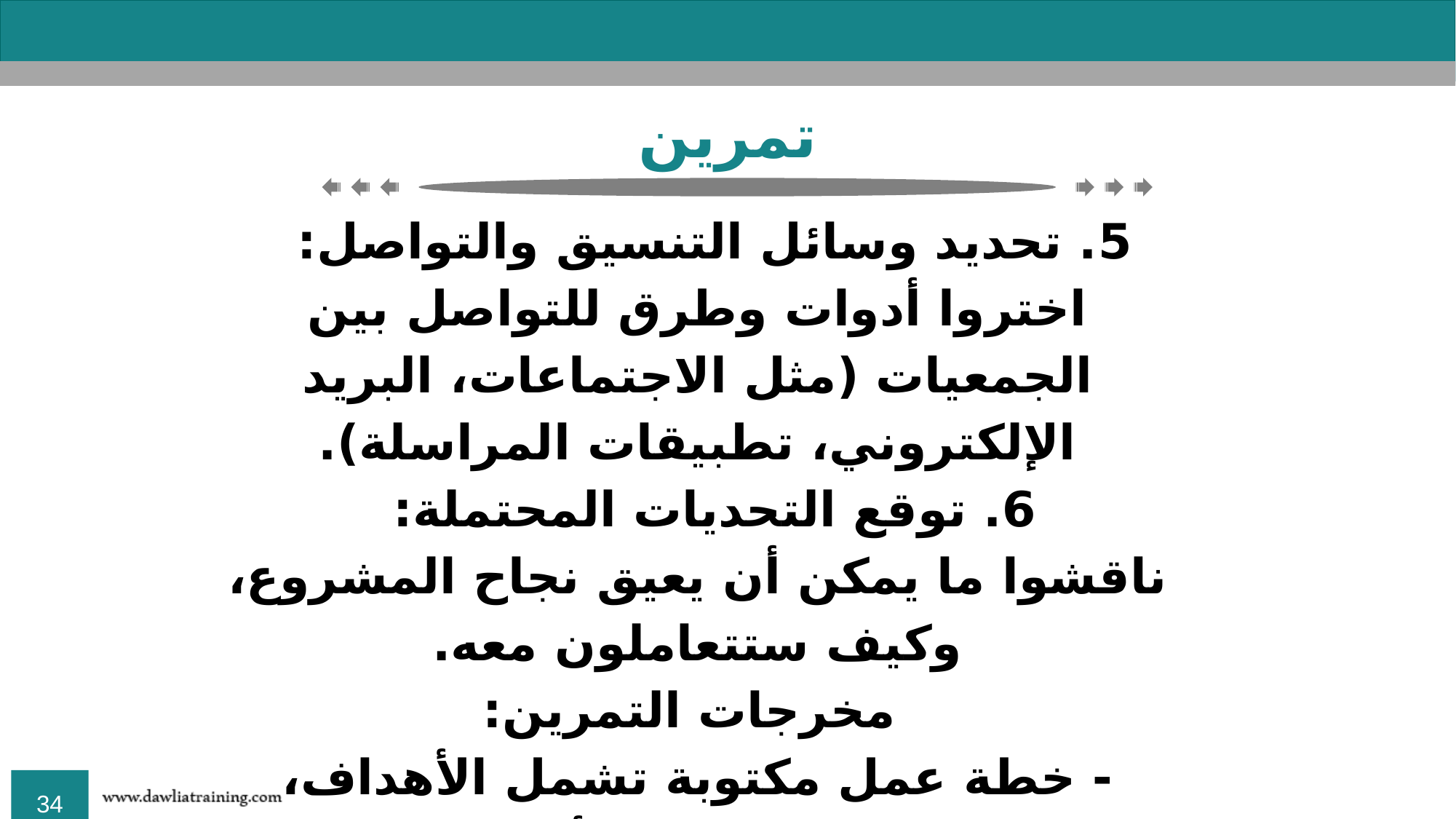

تمرين

5. تحديد وسائل التنسيق والتواصل:
اختروا أدوات وطرق للتواصل بين الجمعيات (مثل الاجتماعات، البريد الإلكتروني، تطبيقات المراسلة).
6. توقع التحديات المحتملة:
ناقشوا ما يمكن أن يعيق نجاح المشروع، وكيف ستتعاملون معه.
 مخرجات التمرين:
- خطة عمل مكتوبة تشمل الأهداف، الجمعيات المشاركة، الأدوار، الزمن، ووسائل التنسيق.
- قائمة بالتحديات المحتملة وطرق معالجتها.